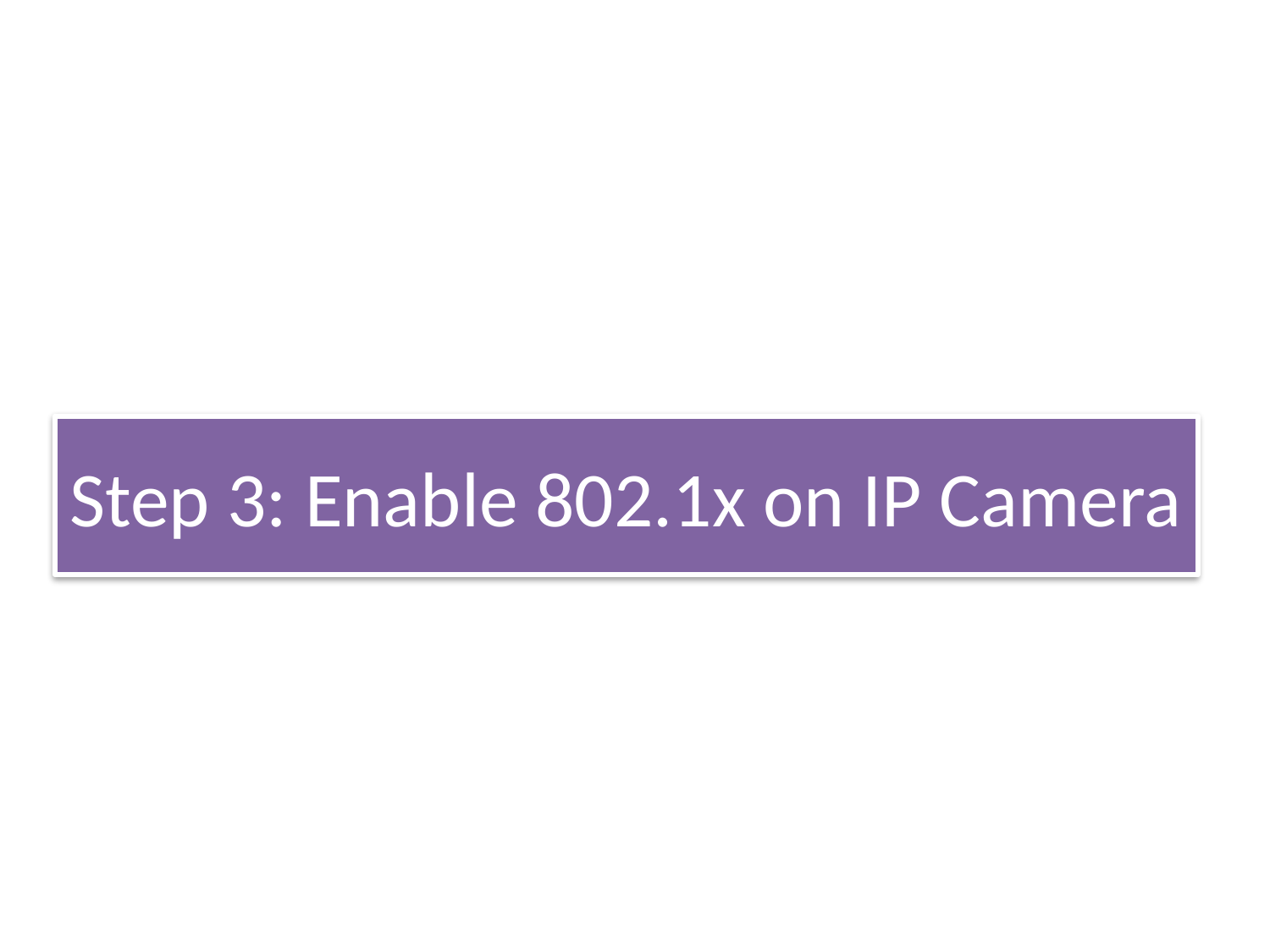

# Step 3: Enable 802.1x on IP Camera